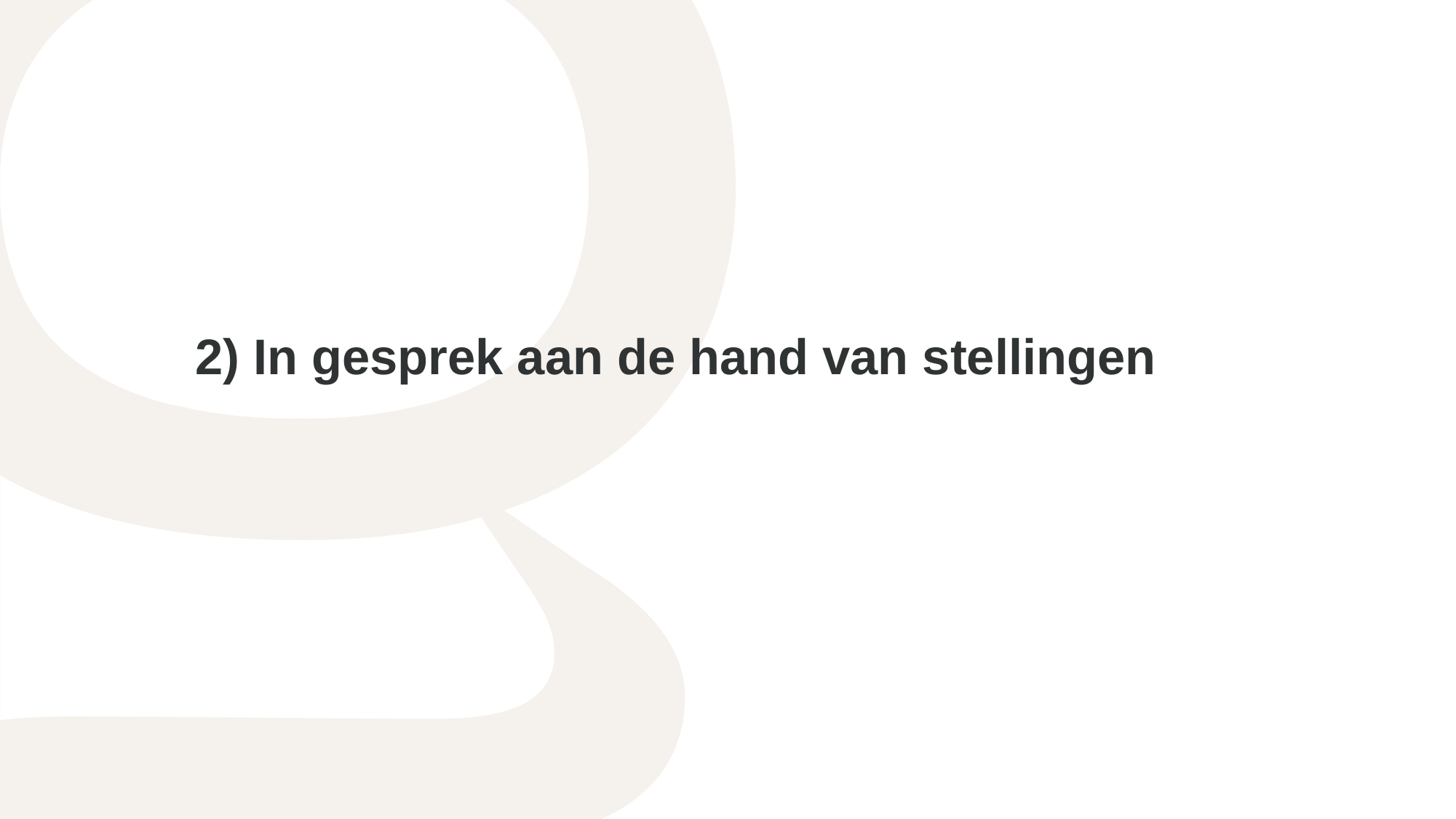

# 2) In gesprek aan de hand van stellingen